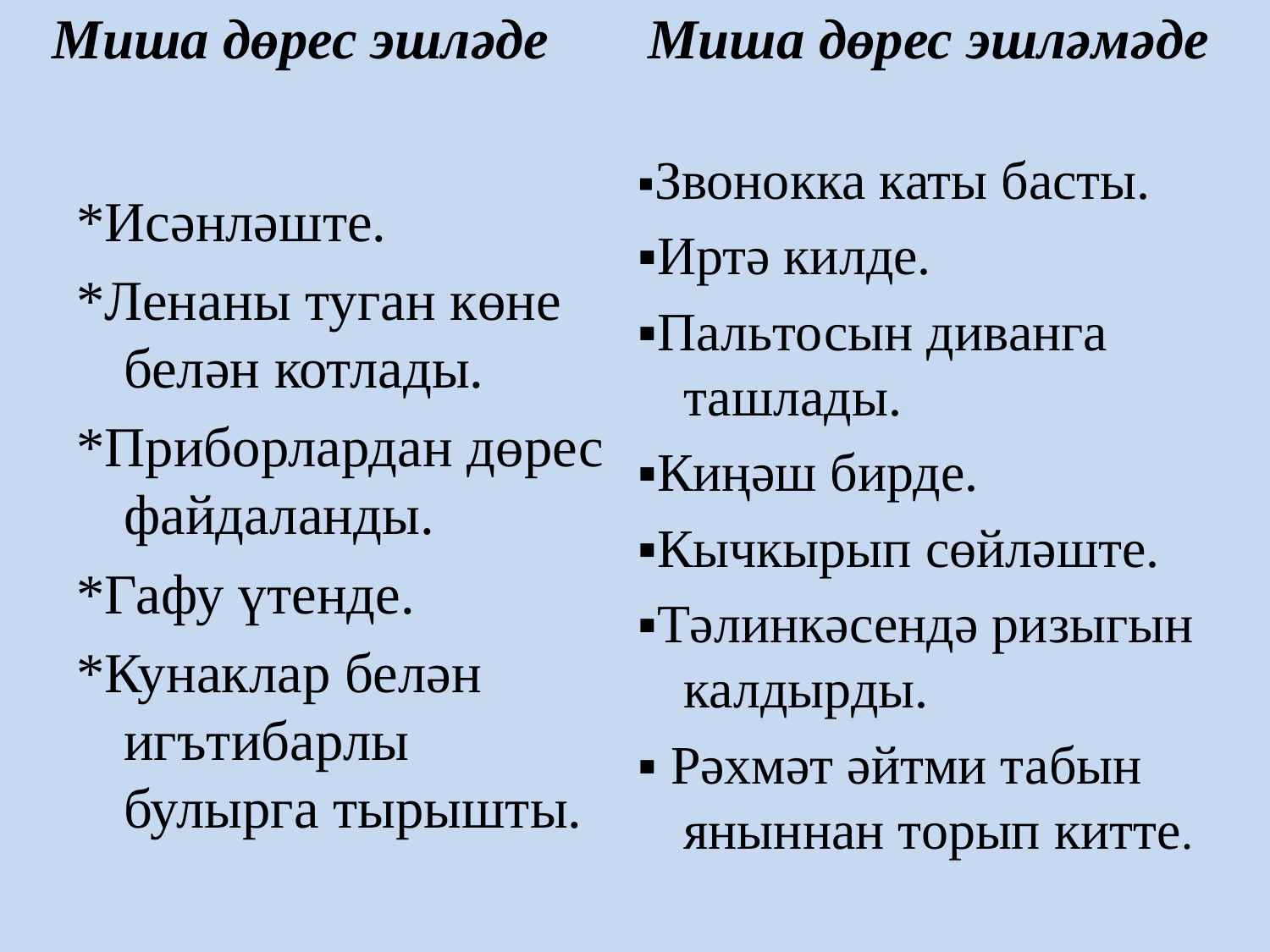

# Миша дөрес эшләде       Миша дөрес эшләмәде
▪Звонокка каты басты.
▪Иртә килде.
▪Пальтосын диванга ташлады.
▪Киңәш бирде.
▪Кычкырып сөйләште.
▪Тәлинкәсендә ризыгын калдырды.
▪ Рәхмәт әйтми табын яныннан торып китте.
*Исәнләште.
*Ленаны туган көне белән котлады.
*Приборлардан дөрес файдаланды.
*Гафу үтенде.
*Кунаклар белән игътибарлы булырга тырышты.